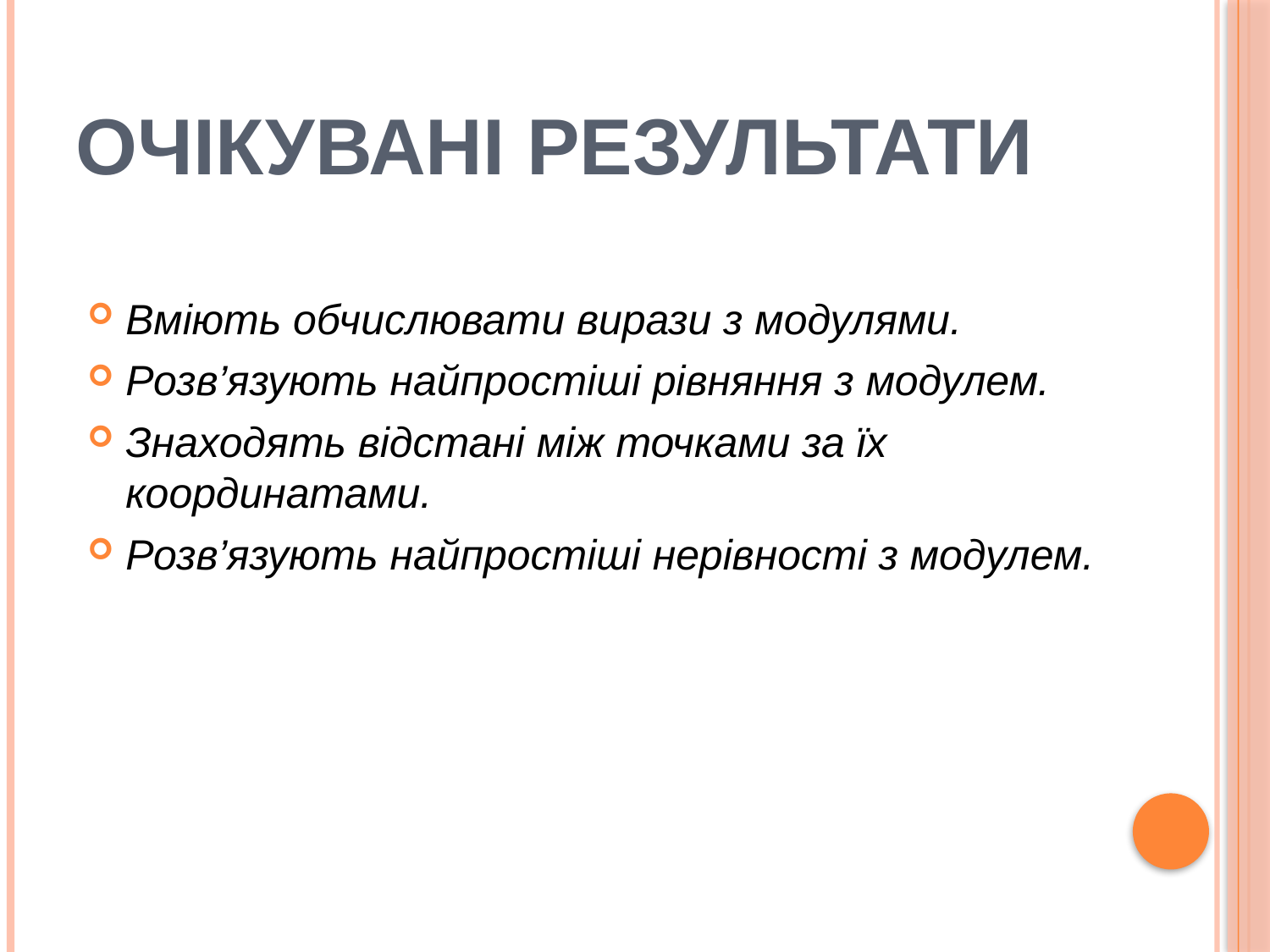

# Очікувані результати
Вміють обчислювати вирази з модулями.
Розв’язують найпростіші рівняння з модулем.
Знаходять відстані між точками за їх координатами.
Розв’язують найпростіші нерівності з модулем.